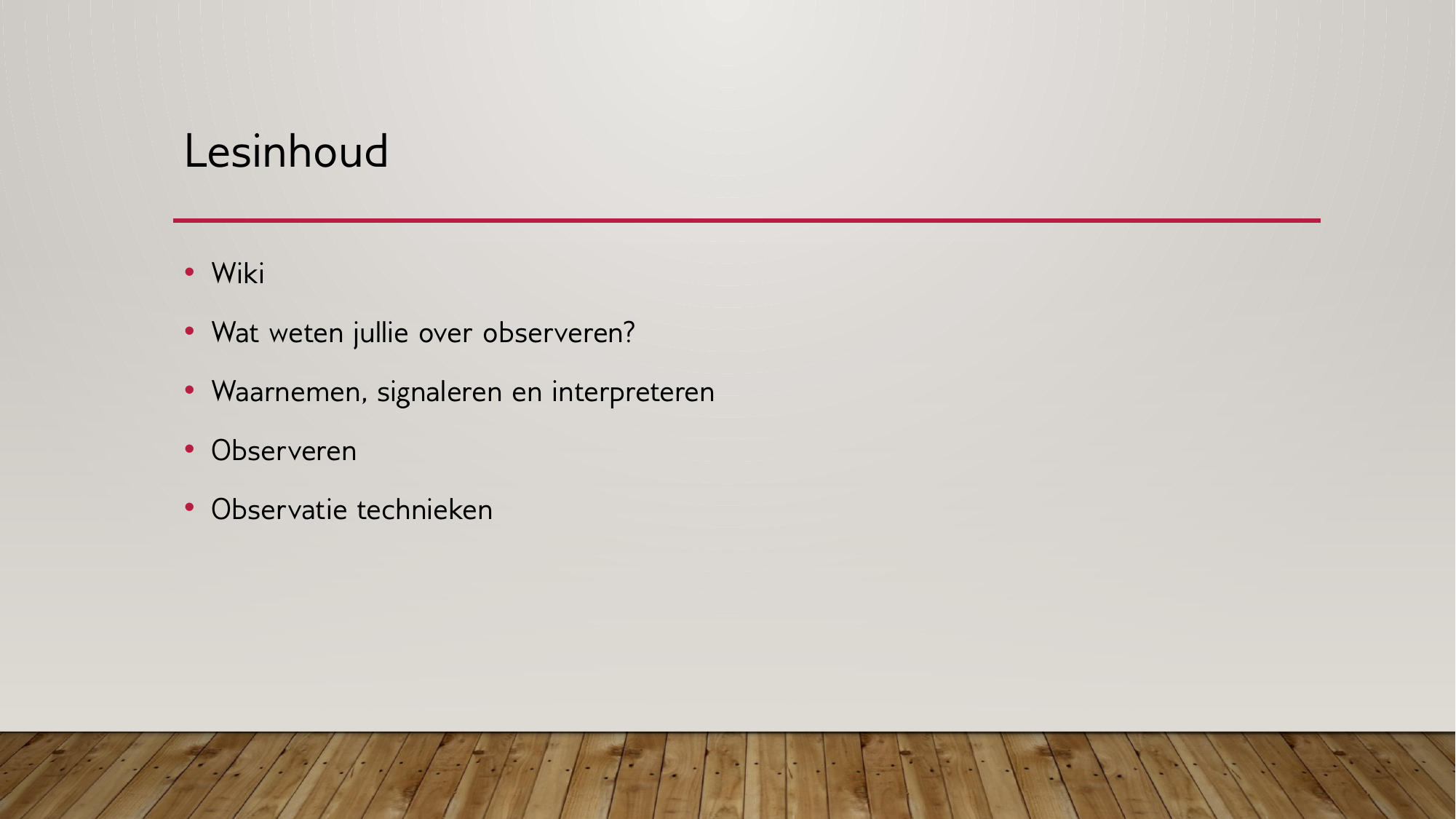

# Lesinhoud
Wiki
Wat weten jullie over observeren?
Waarnemen, signaleren en interpreteren
Observeren
Observatie technieken